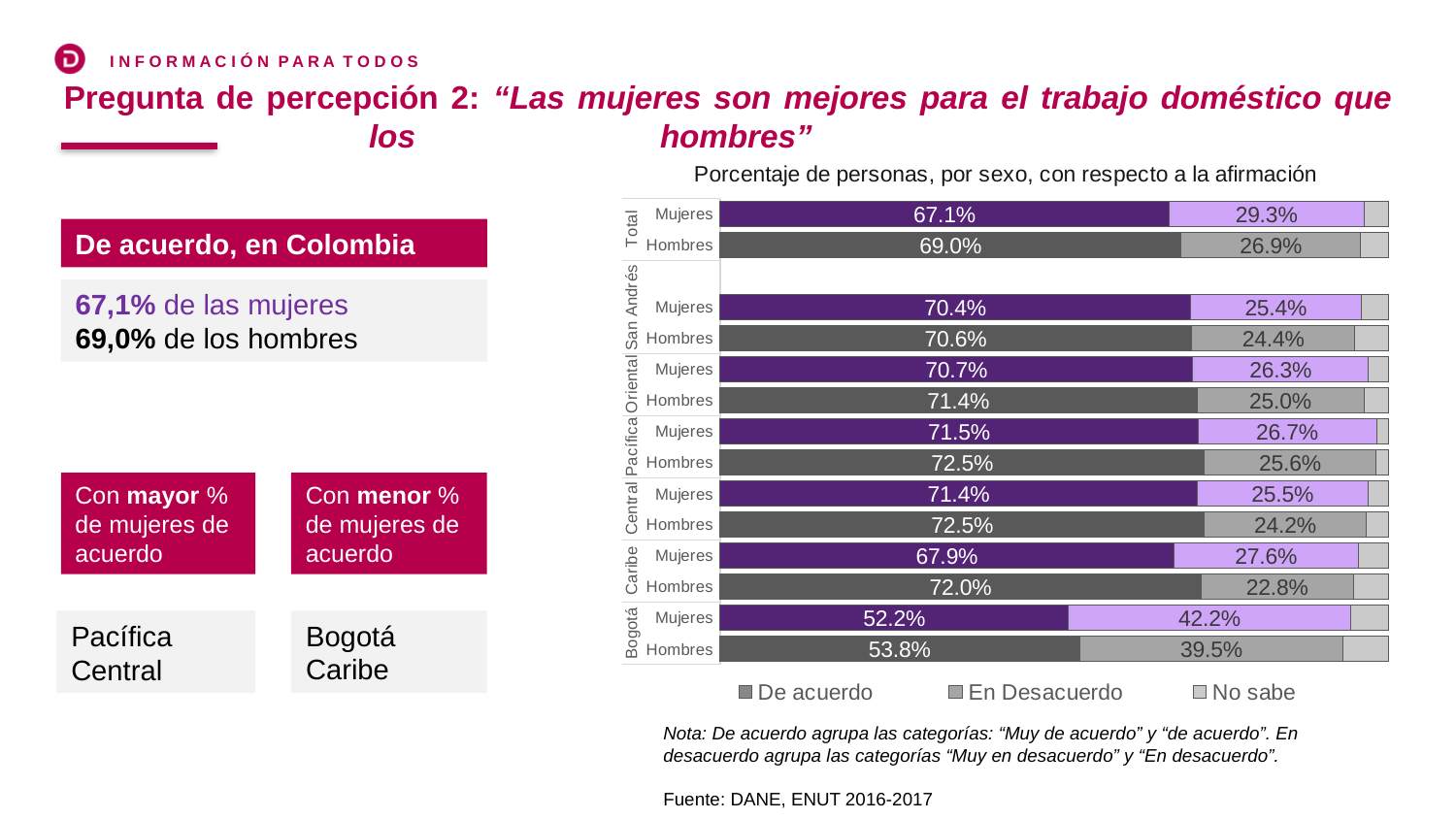

Pregunta de percepción 2: “Las mujeres son mejores para el trabajo doméstico que los 		hombres”

### Chart: Porcentaje de personas, por sexo, con respecto a la afirmación

| Category | De acuerdo  | En Desacuerdo | No sabe |
|---|---|---|---|
| Hombres | 0.5375828441033853 | 0.39497940747620314 | 0.06743771797183623 |
| Mujeres | 0.5215823685799674 | 0.4217610057880431 | 0.056656625631989393 |
| Hombres | 0.7198436711280485 | 0.22761392530167235 | 0.05254240117840795 |
| Mujeres | 0.6787060765337531 | 0.27619739124647136 | 0.045096534580822245 |
| Hombres | 0.7245878164249653 | 0.24206302625080023 | 0.033349167482143616 |
| Mujeres | 0.7140965720816441 | 0.25520824443500234 | 0.030695189279758277 |
| Hombres | 0.7247862317435136 | 0.2562053417021294 | 0.019008423609008254 |
| Mujeres | 0.7149489060265549 | 0.2671800924002935 | 0.017870993122162844 |
| Hombres | 0.7135086011395458 | 0.24979025275063588 | 0.03670111721901265 |
| Mujeres | 0.7072657777959775 | 0.2629 | 0.02979960167048852 |
| Hombres | 0.7056718094211207 | 0.24395141491782021 | 0.05037667168529147 |
| Mujeres | 0.7044570095659282 | 0.2543467762090405 | 0.041196200692928245 |
|  | None | None | None |
| Hombres | 0.689702480840252 | 0.2688779148380667 | 0.04141961989343729 |
| Mujeres | 0.67141381976912 | 0.29265987613286415 | 0.035926299118912874 |
De acuerdo, en Colombia
67,1% de las mujeres
69,0% de los hombres
Con mayor % de mujeres de acuerdo
Con menor % de mujeres de acuerdo
Bogotá
Caribe
Pacífica
Central
Nota: De acuerdo agrupa las categorías: “Muy de acuerdo” y “de acuerdo”. En desacuerdo agrupa las categorías “Muy en desacuerdo” y “En desacuerdo”.

Fuente: DANE, ENUT 2016-2017